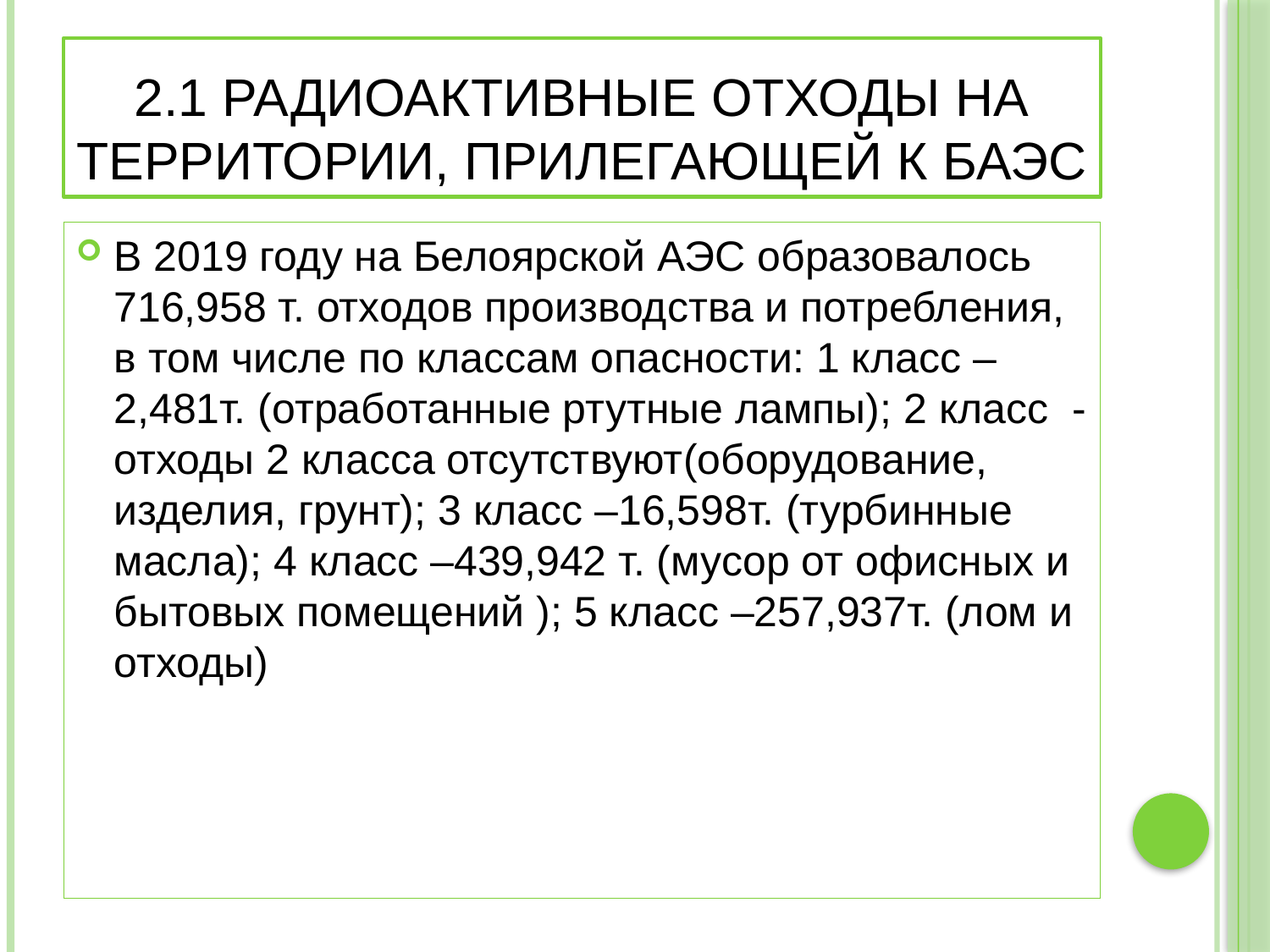

# 2.1 Радиоактивные отходы на территории, прилегающей к БАЭС
В 2019 году на Белоярской АЭС образовалось 716,958 т. отходов производства и потребления, в том числе по классам опасности: 1 класс –2,481т. (отработанные ртутные лампы); 2 класс  - отходы 2 класса отсутствуют(оборудование, изделия, грунт); 3 класс –16,598т. (турбинные масла); 4 класс –439,942 т. (мусор от офисных и бытовых помещений ); 5 класс –257,937т. (лом и отходы)